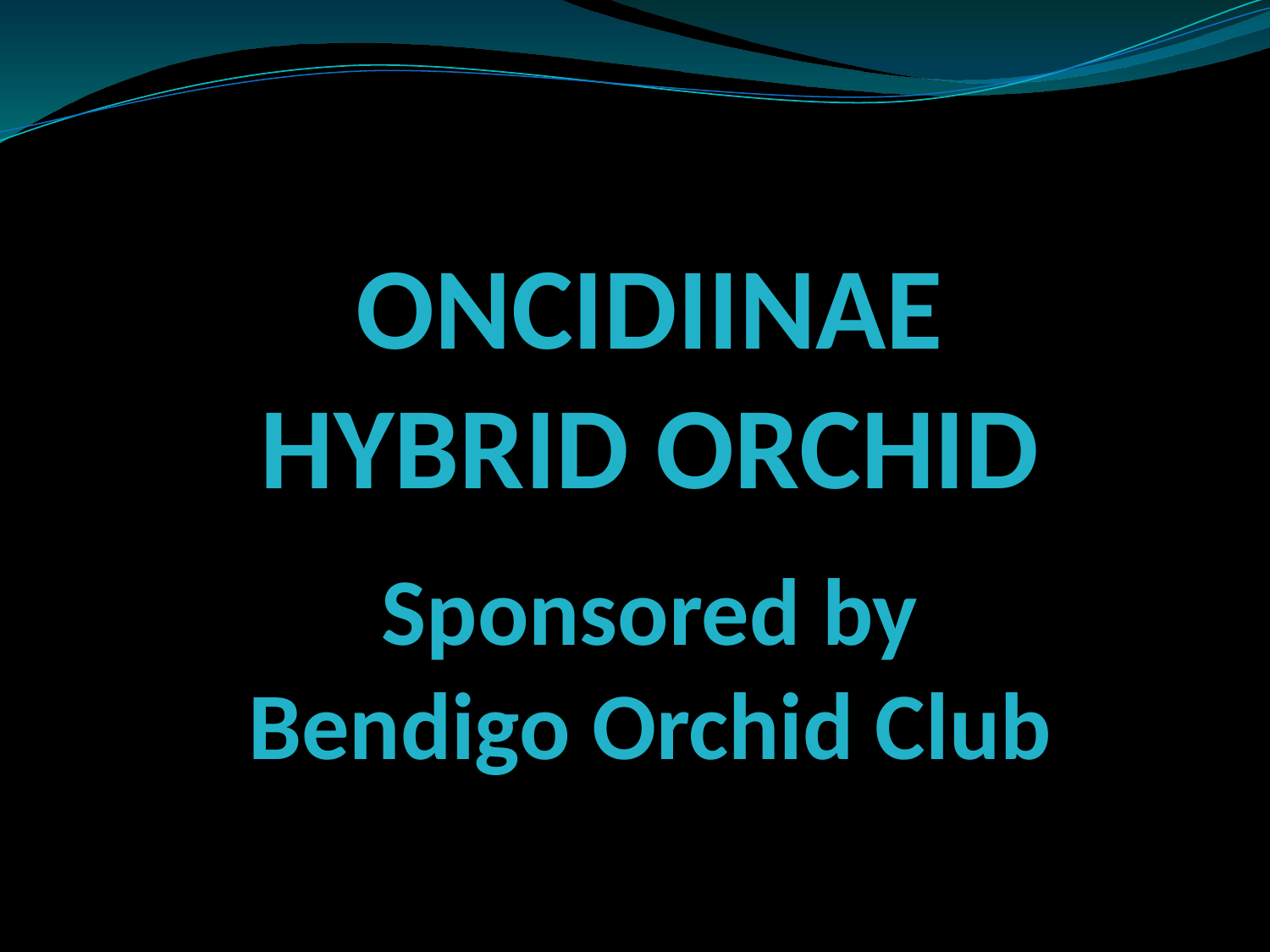

oncidiinae
hybrid ORCHID

Sponsored by
Bendigo Orchid Club